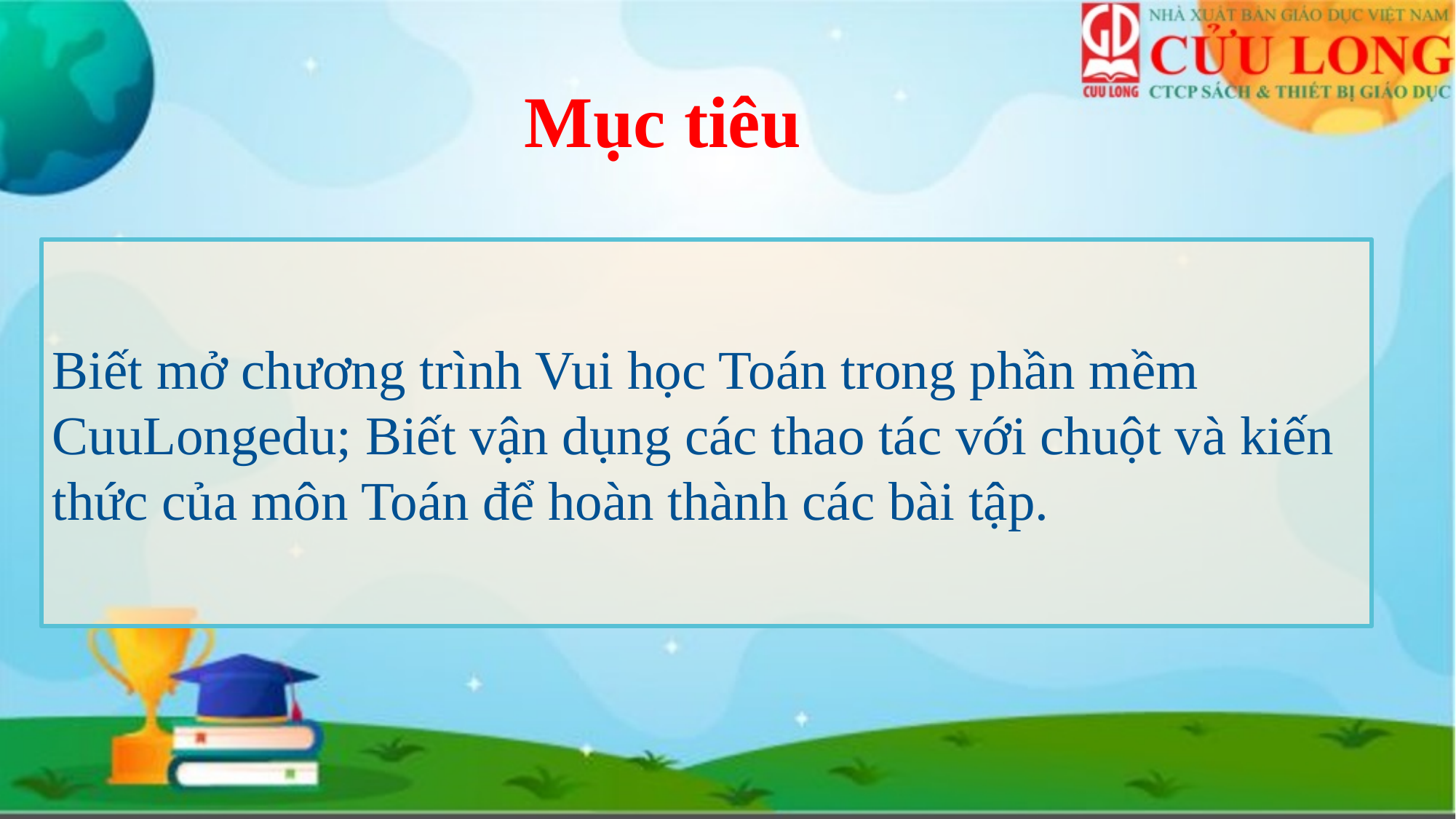

# Mục tiêu
Biết mở chương trình Vui học Toán trong phần mềm CuuLongedu; Biết vận dụng các thao tác với chuột và kiến thức của môn Toán để hoàn thành các bài tập.